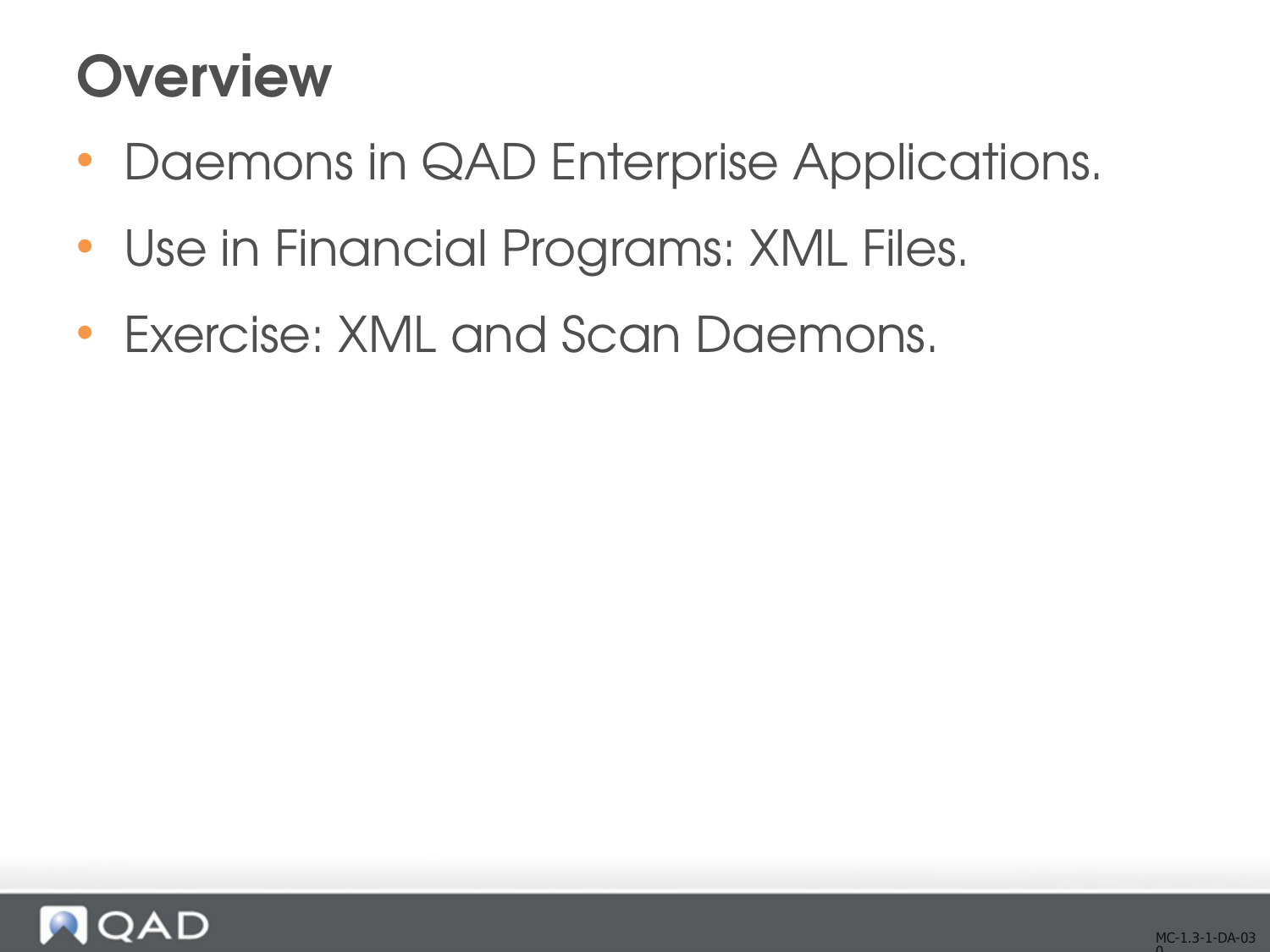

# Overview
Daemons in QAD Enterprise Applications.
Use in Financial Programs: XML Files.
Exercise: XML and Scan Daemons.
MC-1.3-1-DA-030